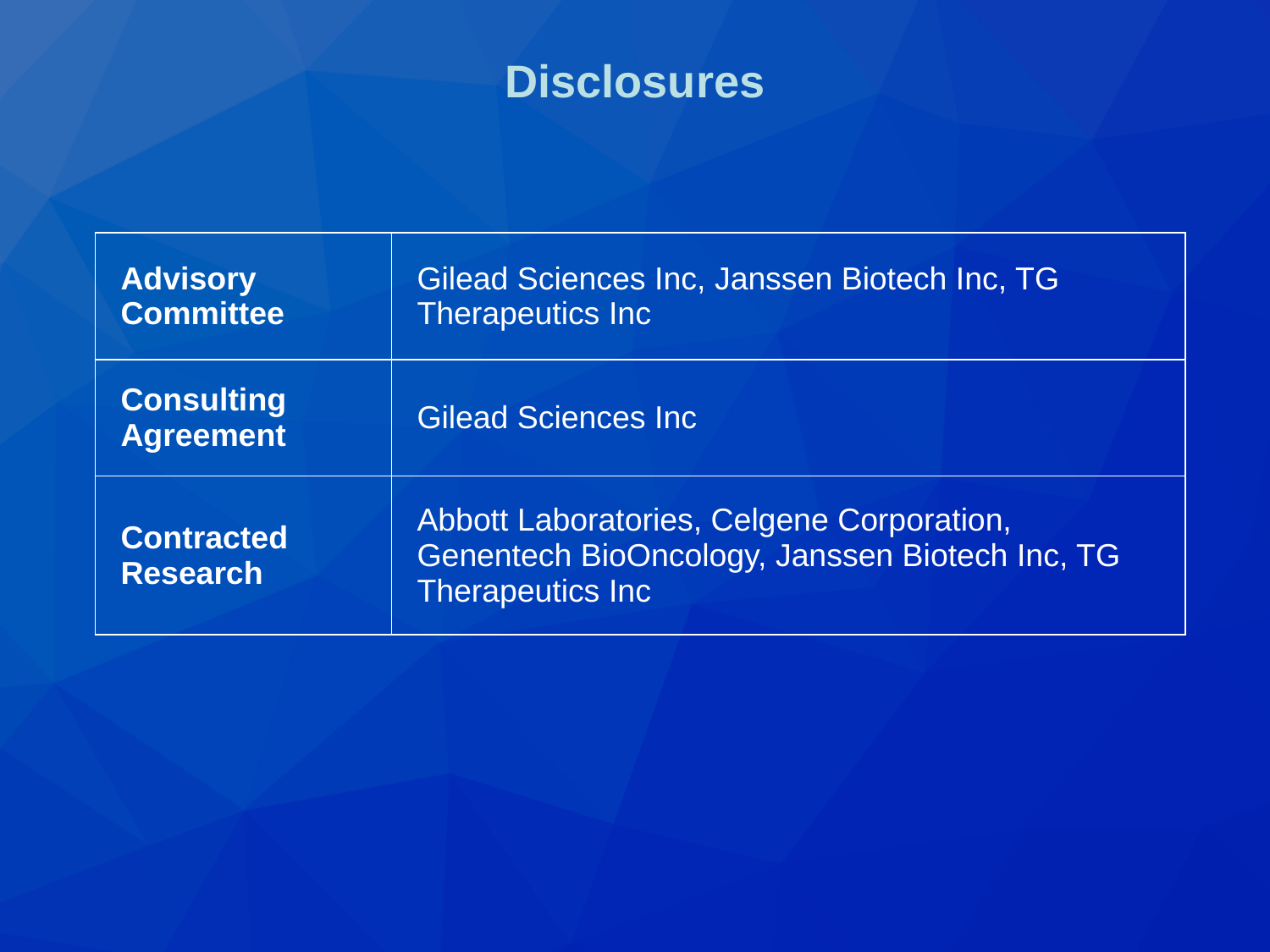

# Disclosures
| Advisory Committee | Gilead Sciences Inc, Janssen Biotech Inc, TG Therapeutics Inc |
| --- | --- |
| Consulting Agreement | Gilead Sciences Inc |
| Contracted Research | Abbott Laboratories, Celgene Corporation, Genentech BioOncology, Janssen Biotech Inc, TG Therapeutics Inc |